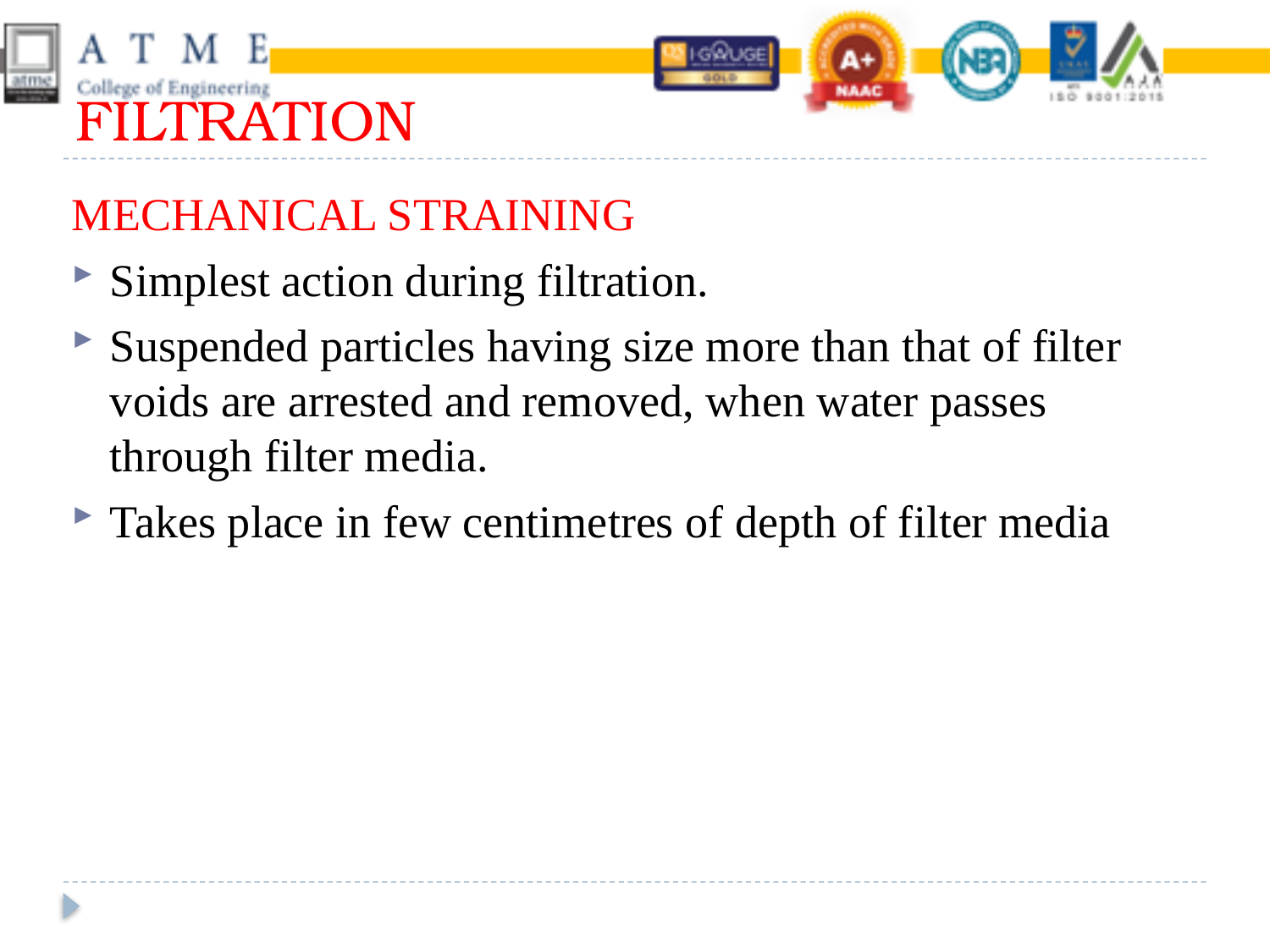

# FILTRATION
MECHANICAL STRAINING
Simplest action during filtration.
Suspended particles having size more than that of filter voids are arrested and removed, when water passes through filter media.
Takes place in few centimetres of depth of filter media